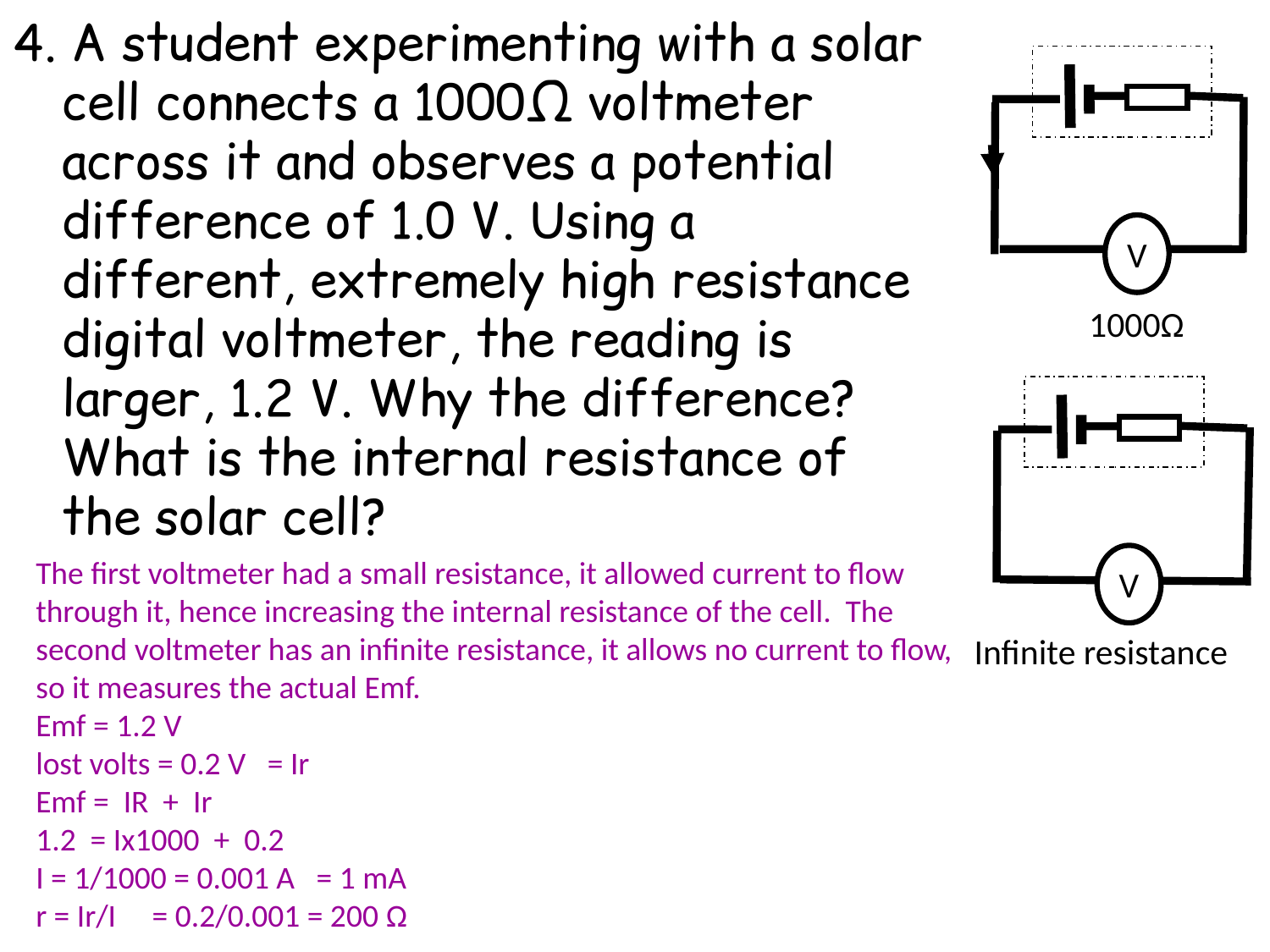

4. A student experimenting with a solar cell connects a 1000Ω voltmeter across it and observes a potential difference of 1.0 V. Using a different, extremely high resistance digital voltmeter, the reading is larger, 1.2 V. Why the difference? What is the internal resistance of the solar cell?

V

1000Ω

V

Infinite resistance
The first voltmeter had a small resistance, it allowed current to flow through it, hence increasing the internal resistance of the cell.  The second voltmeter has an infinite resistance, it allows no current to flow, so it measures the actual Emf.
Emf = 1.2 V
lost volts = 0.2 V   = Ir
Emf =  IR  +  Ir
1.2  = Ix1000  +  0.2
I = 1/1000 = 0.001 A   = 1 mA
r = Ir/I     = 0.2/0.001 = 200 Ω